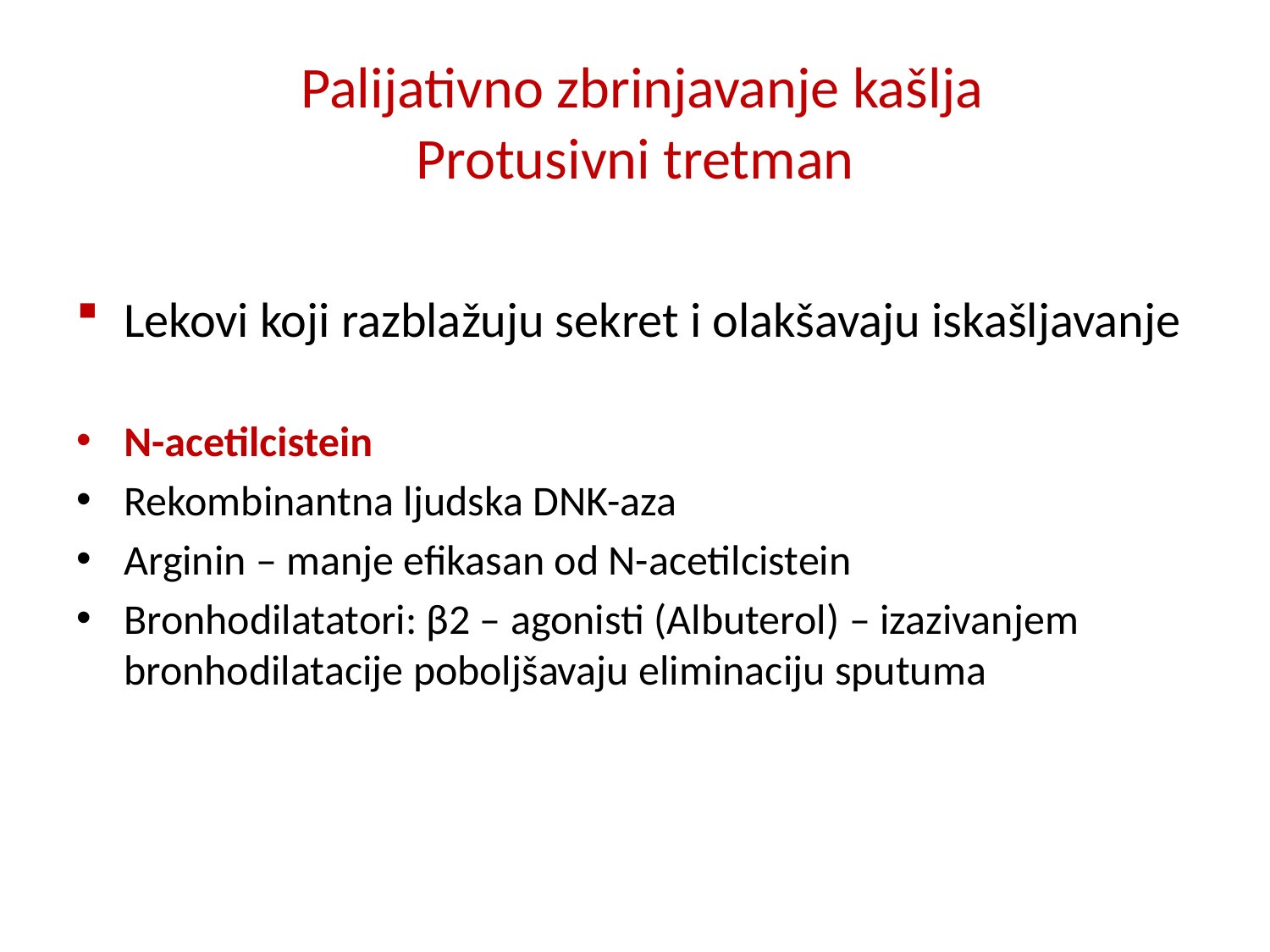

# Palijativno zbrinjavanje kašlja Protusivni tretman

Lekovi koji razblažuju sekret i olakšavaju iskašljavanje

N-acetilcistein
Rekombinantna ljudska DNK-aza
Arginin – manje efikasan od N-acetilcistein
Bronhodilatatori: β2 – agonisti (Albuterol) – izazivanjem bronhodilatacije poboljšavaju eliminaciju sputuma